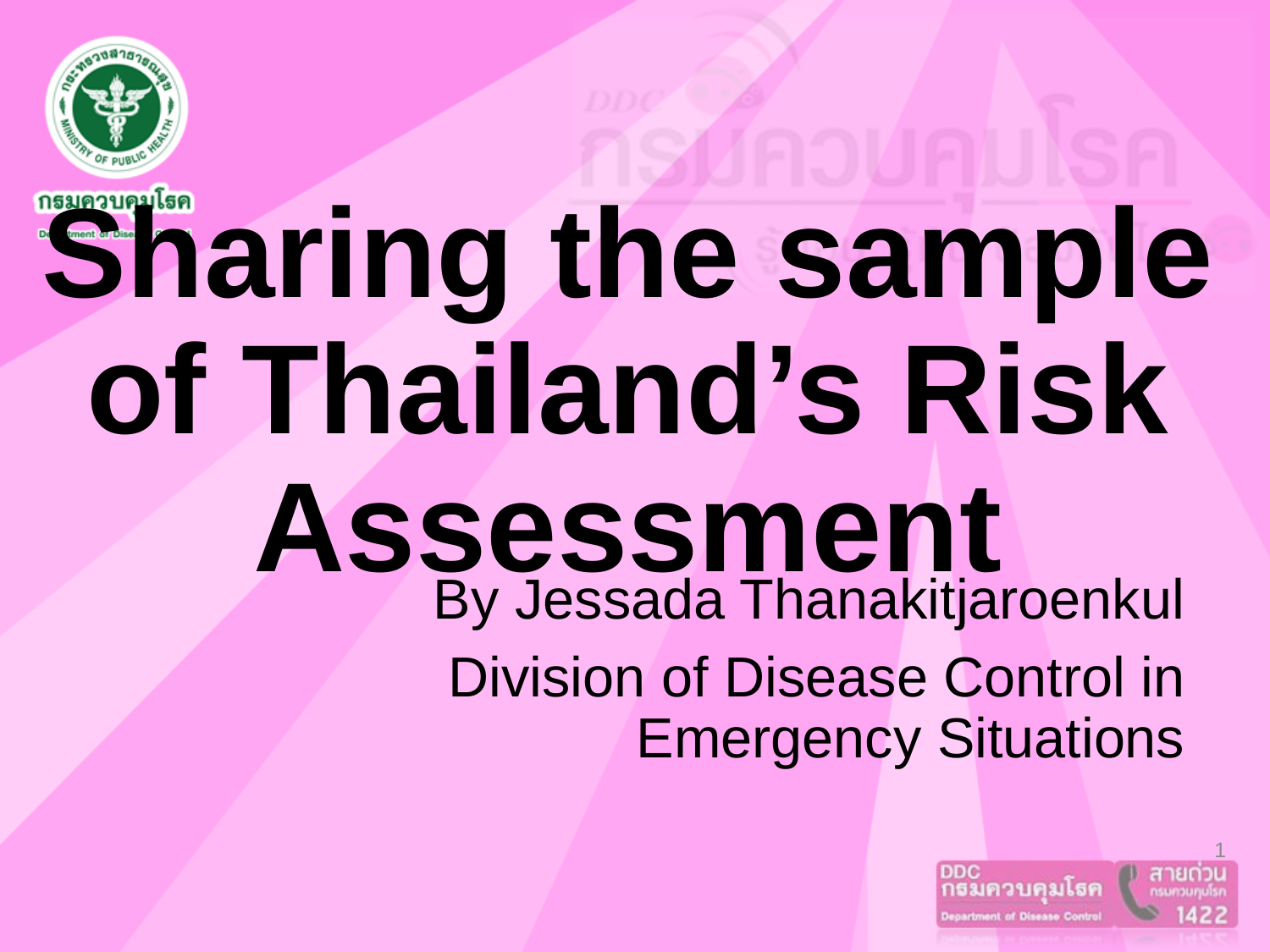

# Sharing the sample of Thailand’s Risk Assessment
By Jessada Thanakitjaroenkul
Division of Disease Control in Emergency Situations
1